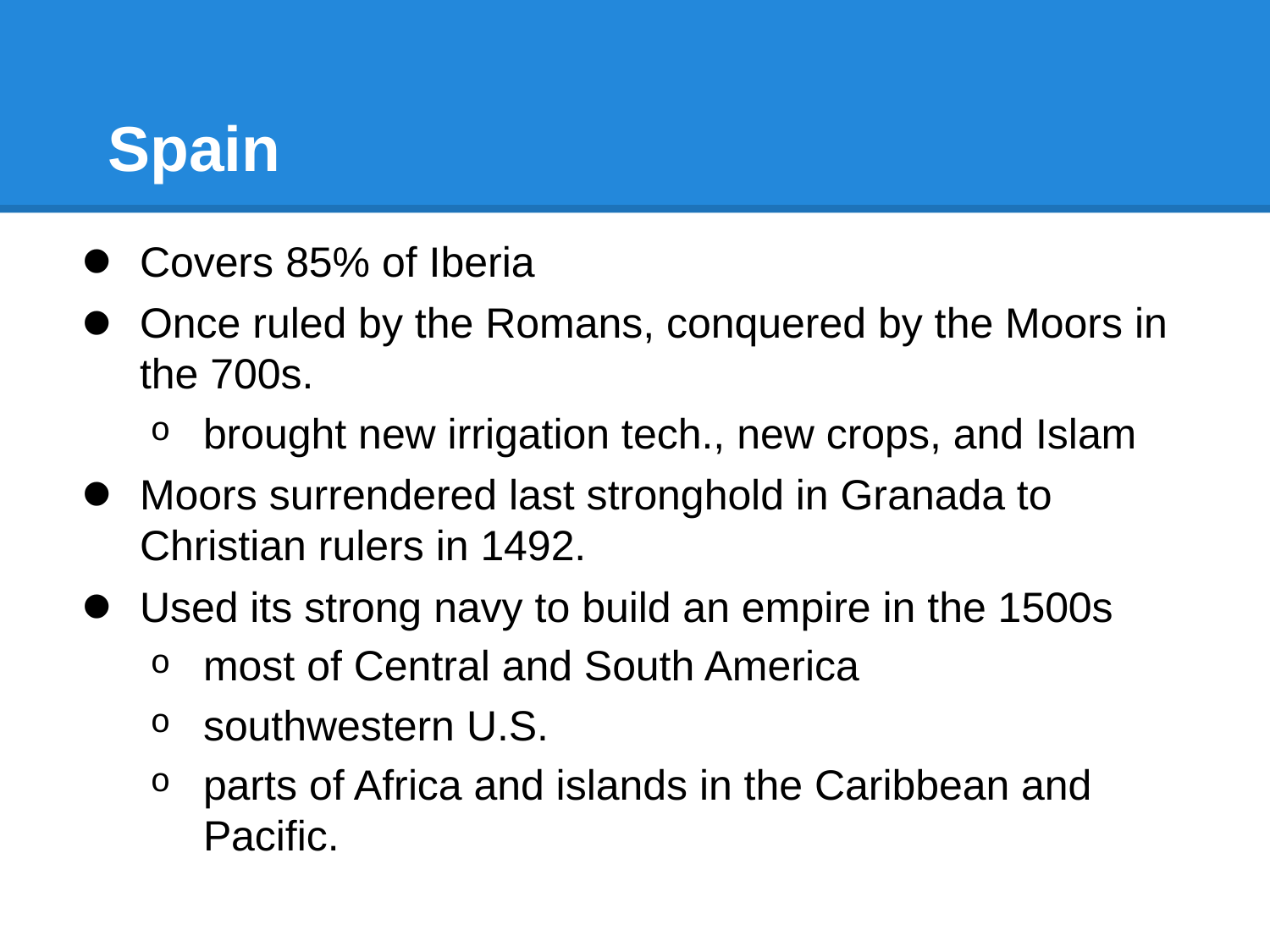

# Spain
Covers 85% of Iberia
Once ruled by the Romans, conquered by the Moors in the 700s.
brought new irrigation tech., new crops, and Islam
Moors surrendered last stronghold in Granada to Christian rulers in 1492.
Used its strong navy to build an empire in the 1500s
most of Central and South America
southwestern U.S.
parts of Africa and islands in the Caribbean and Pacific.